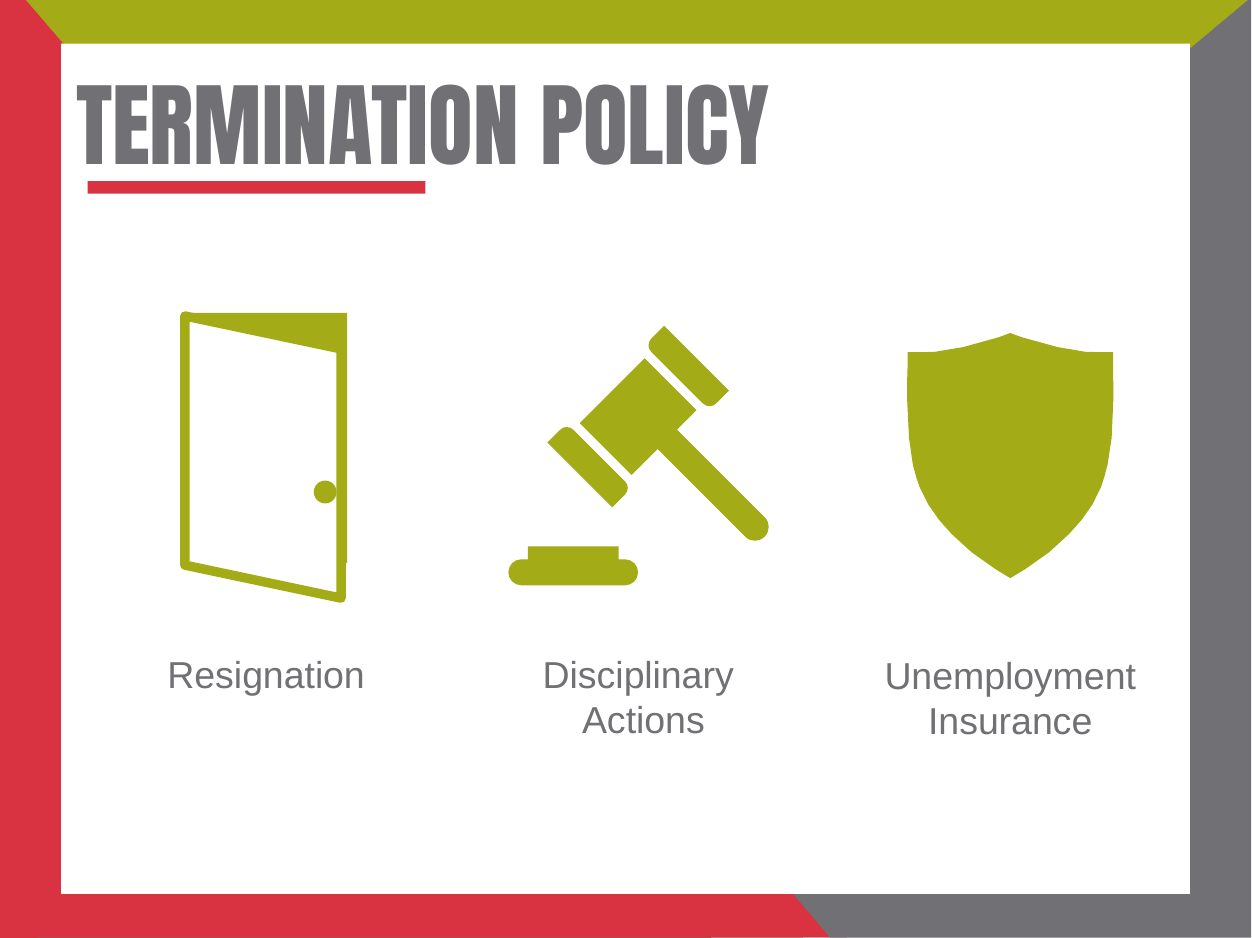

# TERMINATION POLICY

Resignation
Disciplinary
 Actions
Unemployment Insurance